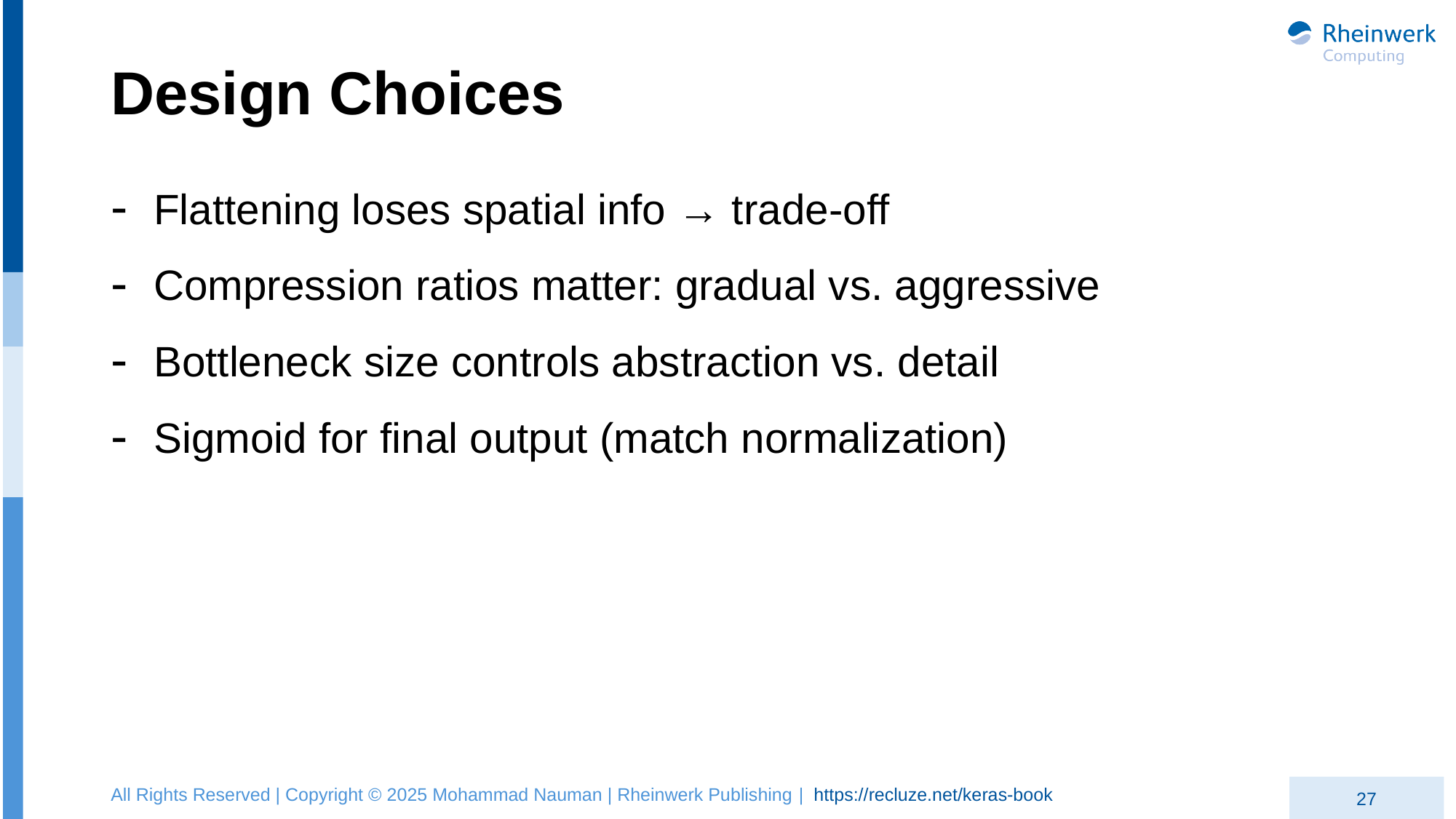

# Design Choices
Flattening loses spatial info → trade-off
Compression ratios matter: gradual vs. aggressive
Bottleneck size controls abstraction vs. detail
Sigmoid for final output (match normalization)